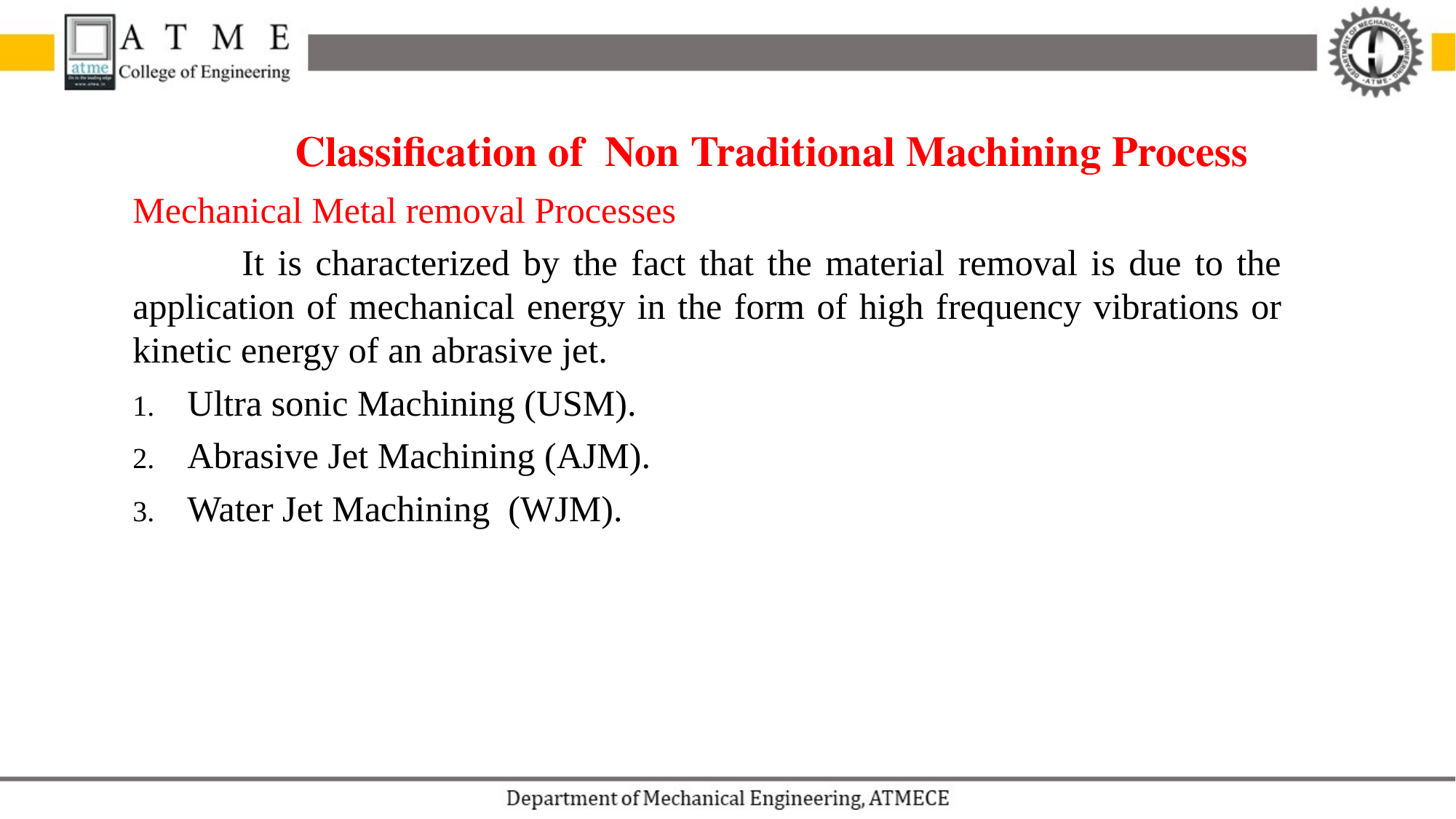

Classification of  Non Traditional Machining Process
Mechanical Metal removal Processes
	It is characterized by the fact that the material removal is due to the application of mechanical energy in the form of high frequency vibrations or kinetic energy of an abrasive jet.
Ultra sonic Machining (USM).
Abrasive Jet Machining (AJM).
Water Jet Machining  (WJM).